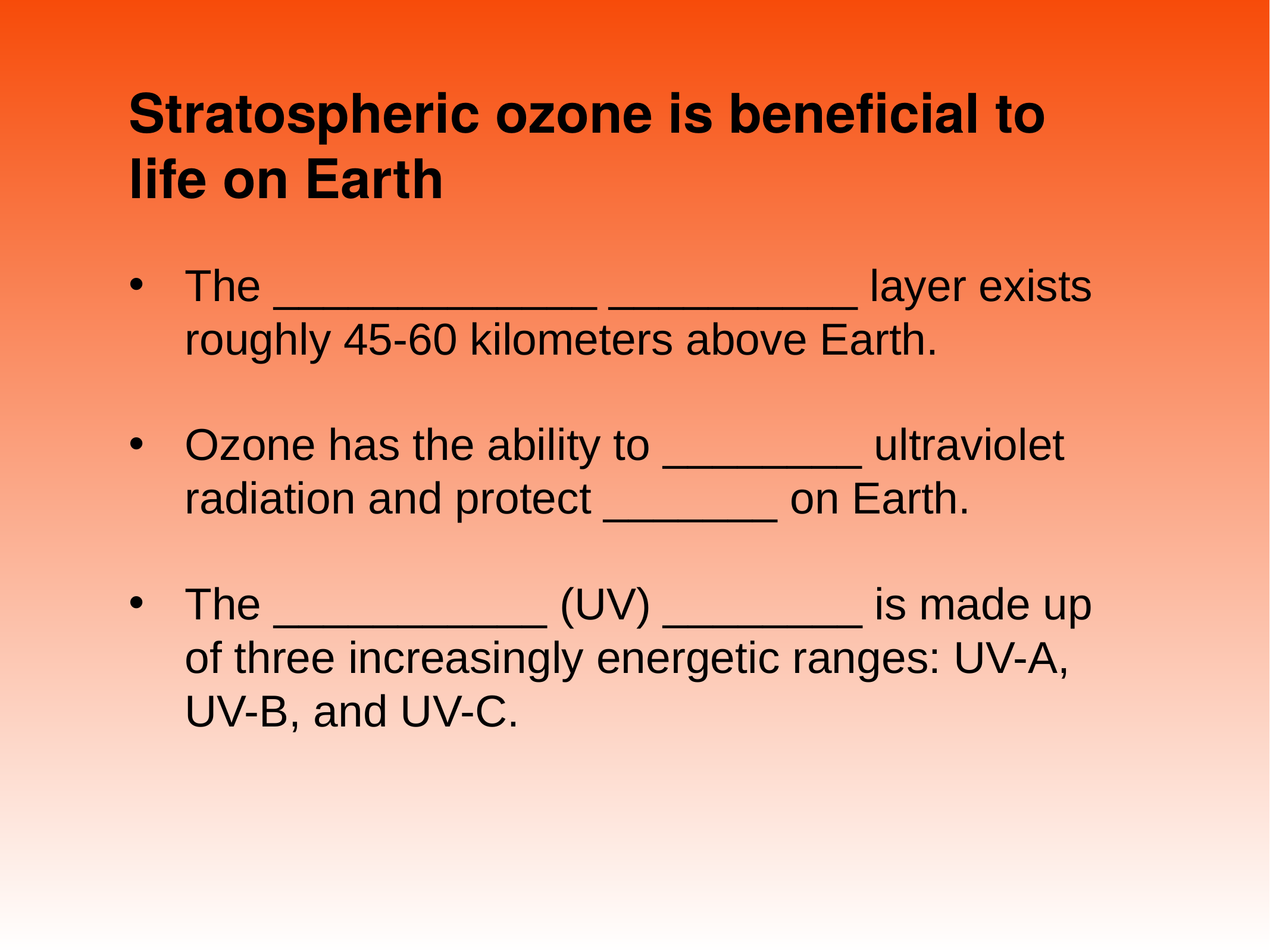

# Stratospheric ozone is beneficial to life on Earth
The _____________ __________ layer exists roughly 45-60 kilometers above Earth.
Ozone has the ability to ________ ultraviolet radiation and protect _______ on Earth.
The ___________ (UV) ________ is made up of three increasingly energetic ranges: UV-A, UV-B, and UV-C.